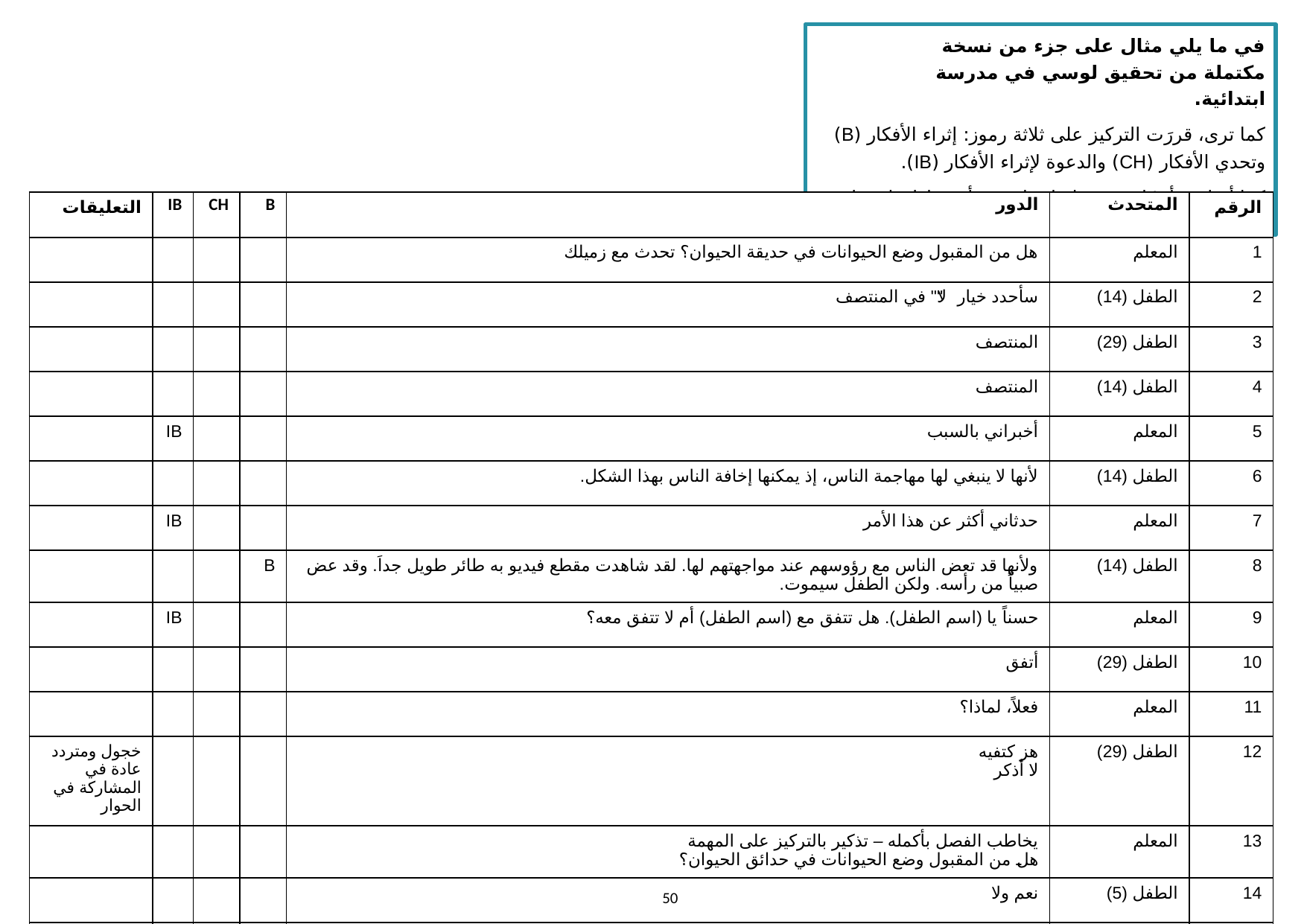

في ما يلي مثال على جزء من نسخة مكتملة من تحقيق لوسي في مدرسة ابتدائية.
كما ترى، قررَت التركيز على ثلاثة رموز: إثراء الأفكار (B) وتحدي الأفكار (CH) والدعوة لإثراء الأفكار (IB).
كما أضافت أيضًا قسم تعليقات لتدوين أي نقاط ملحوظة أثناء الحوار.
| التعليقات | IB | CH | B | الدور | المتحدث | الرقم |
| --- | --- | --- | --- | --- | --- | --- |
|  |  |  |  | هل من المقبول وضع الحيوانات في حديقة الحيوان؟ تحدث مع زميلك | المعلم | 1 |
|  |  |  |  | سأحدد خيار "لا" في المنتصف | الطفل (14) | 2 |
|  |  |  |  | المنتصف | الطفل (29) | 3 |
|  |  |  |  | المنتصف | الطفل (14) | 4 |
|  | IB |  |  | أخبراني بالسبب | المعلم | 5 |
|  |  |  |  | لأنها لا ينبغي لها مهاجمة الناس، إذ يمكنها إخافة الناس بهذا الشكل. | الطفل (14) | 6 |
|  | IB |  |  | حدثاني أكثر عن هذا الأمر | المعلم | 7 |
|  |  |  | B | ولأنها قد تعض الناس مع رؤوسهم عند مواجهتهم لها. لقد شاهدت مقطع فيديو به طائر طويل جداَ. وقد عض صبياً من رأسه. ولكن الطفل سيموت. | الطفل (14) | 8 |
|  | IB |  |  | حسناً يا (اسم الطفل). هل تتفق مع (اسم الطفل) أم لا تتفق معه؟ | المعلم | 9 |
|  |  |  |  | أتفق | الطفل (29) | 10 |
|  |  |  |  | فعلاً، لماذا؟ | المعلم | 11 |
| خجول ومتردد عادة في المشاركة في الحوار |  |  |  | هز كتفيه لا أذكر | الطفل (29) | 12 |
|  |  |  |  | يخاطب الفصل بأكمله – تذكير بالتركيز على المهمة هل من المقبول وضع الحيوانات في حدائق الحيوان؟ | المعلم | 13 |
|  |  |  |  | نعم ولا | الطفل (5) | 14 |
|  | IB |  |  | حسناً. أخبرني بالمزيد... أخبرني بالمزيد | المعلم | 15 |
|  |  |  | B | لأنها ستكون في الخارج، وحينها يمكن أن تذهب وتأكل شخصاَ ما. ولإن لم تكن في حديقة، فقد ينسى شخص ما إطعامها. وحينها قد تموت. | الطفل (5) | 16 |
|  | IB |  |  | حسناً يا (اسم الطفل). ما رأيك فيما قاله \_اسم الطفل) الآن؟ | المعلم | 17 |
50